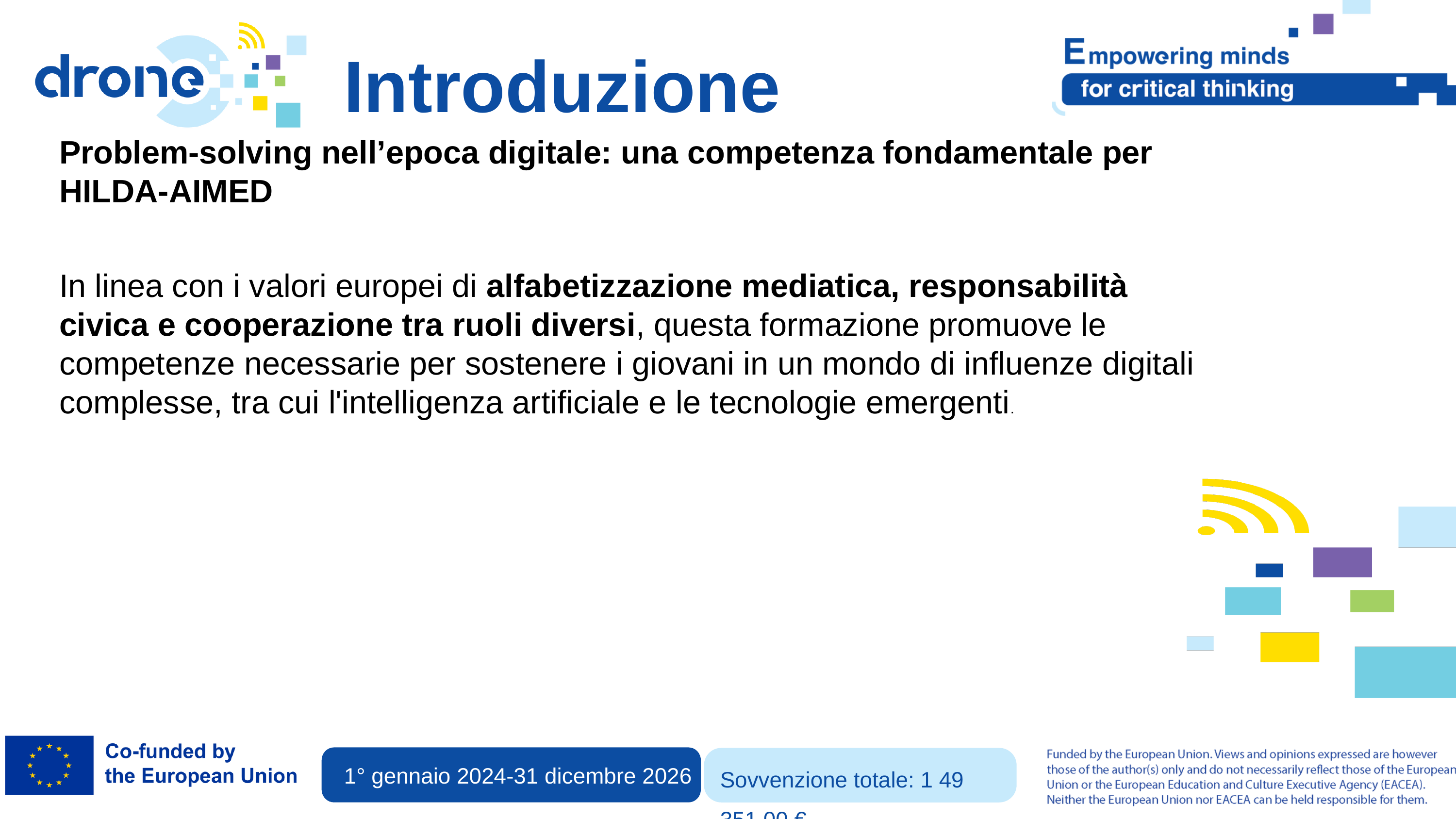

Introduzione
Problem-solving nell’epoca digitale: una competenza fondamentale per HILDA-AIMED

In linea con i valori europei di alfabetizzazione mediatica, responsabilità civica e cooperazione tra ruoli diversi, questa formazione promuove le competenze necessarie per sostenere i giovani in un mondo di influenze digitali complesse, tra cui l'intelligenza artificiale e le tecnologie emergenti.

1° gennaio 2024-31 dicembre 2026
Sovvenzione totale: 1 49 351,00 €